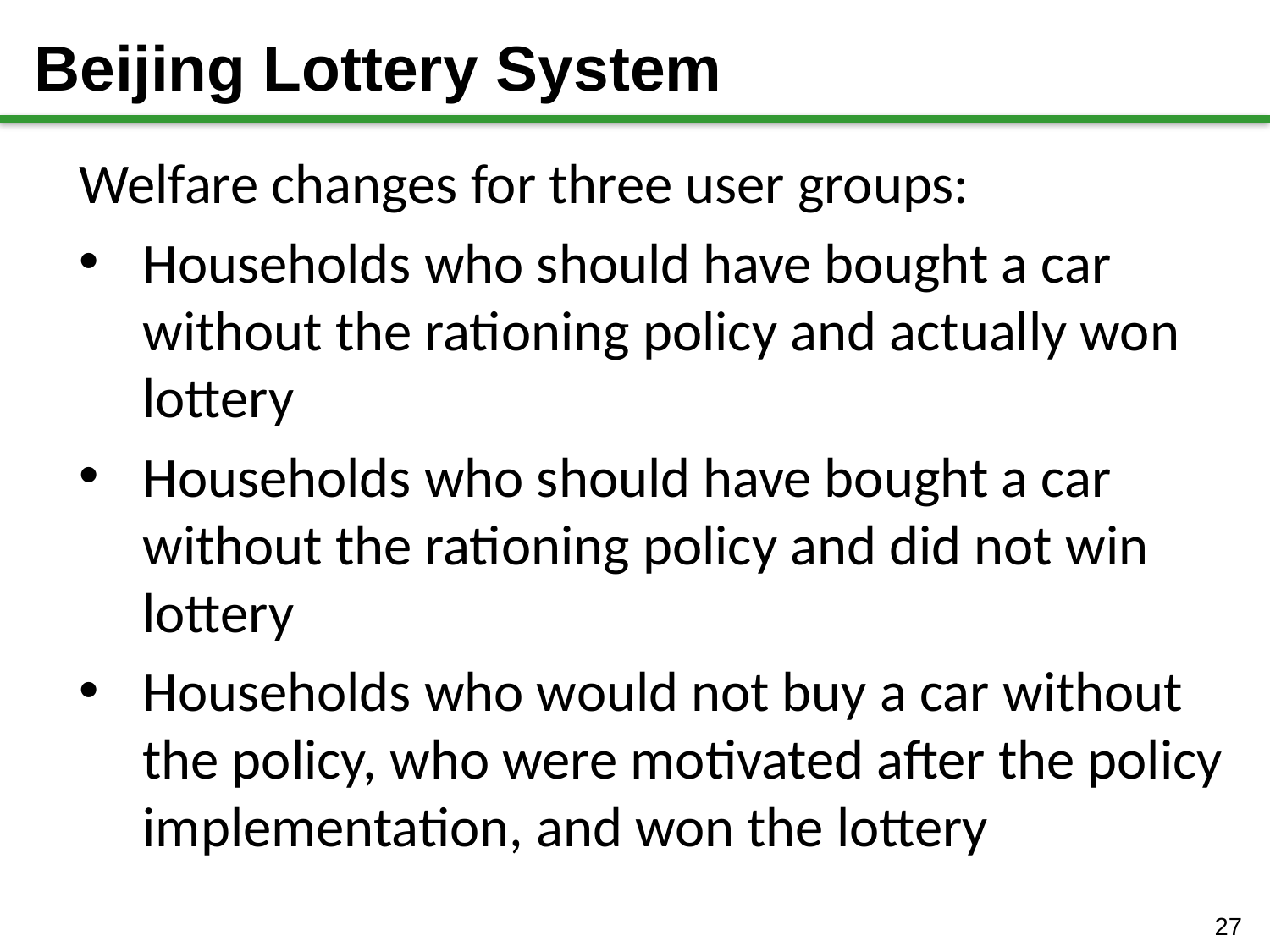

# Beijing Lottery System

Welfare changes for three user groups:
Households who should have bought a car without the rationing policy and actually won lottery
Households who should have bought a car without the rationing policy and did not win lottery
Households who would not buy a car without the policy, who were motivated after the policy implementation, and won the lottery
27